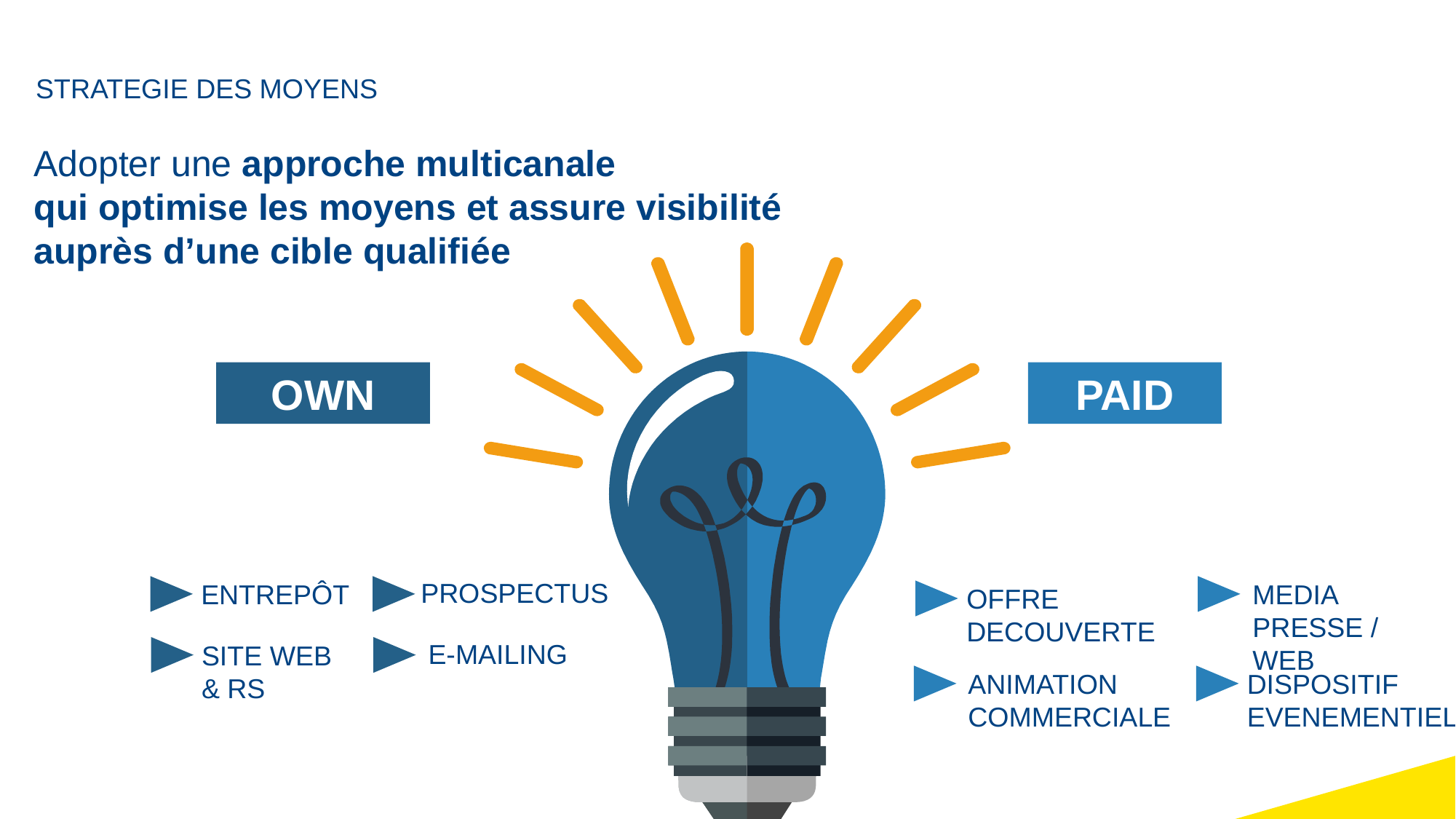

STRATEGIE DES MOYENS
Adopter une approche multicanale
qui optimise les moyens et assure visibilité
auprès d’une cible qualifiée

OWN
PAID

PROSPECTUS
ENTREPÔT
MEDIA PRESSE / WEB

OFFRE
DECOUVERTE

E-MAILING
SITE WEB
& RS

ANIMATION
COMMERCIALE
DISPOSITIF
EVENEMENTIEL